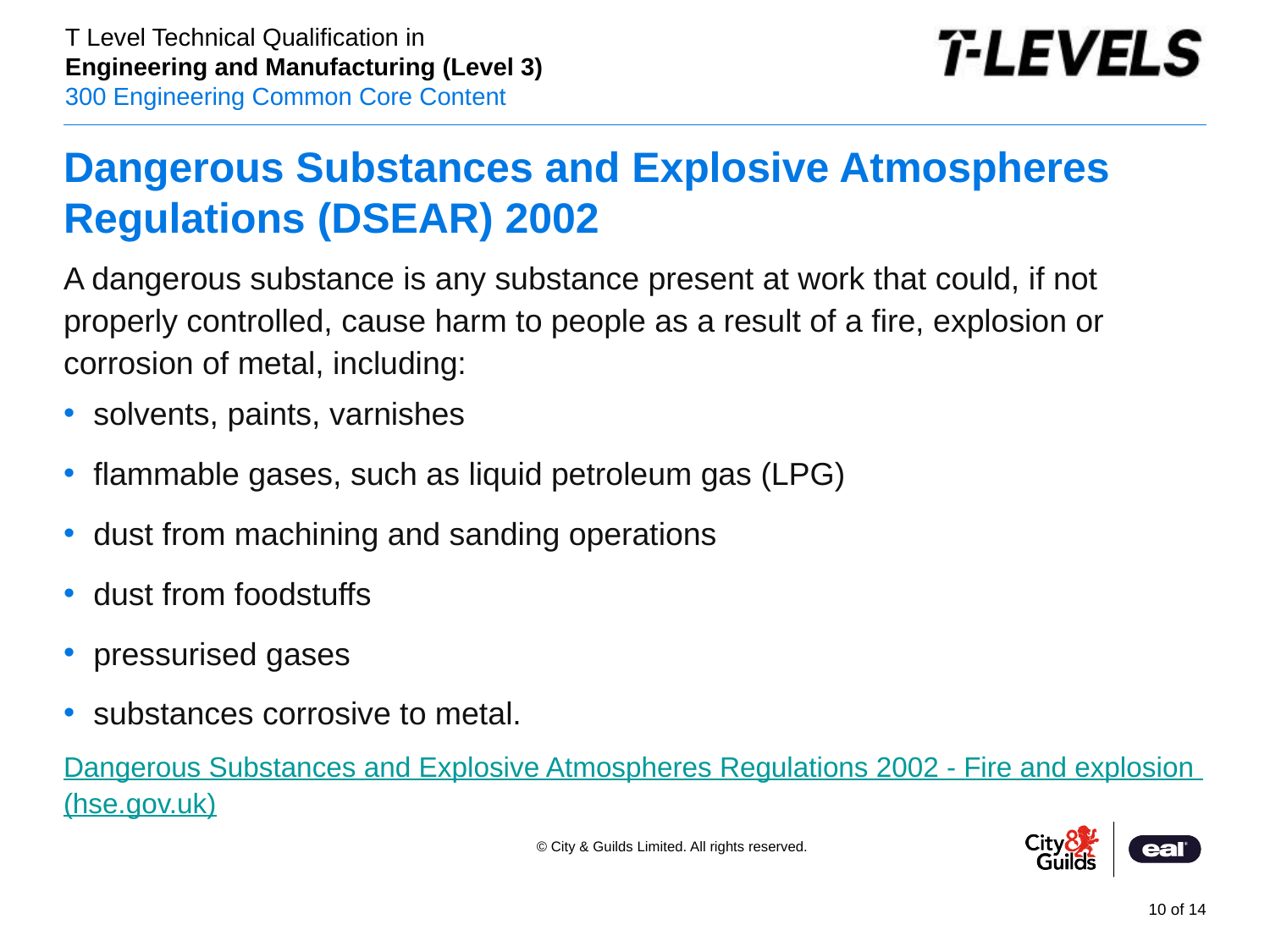

# Dangerous Substances and Explosive Atmospheres Regulations (DSEAR) 2002
A dangerous substance is any substance present at work that could, if not properly controlled, cause harm to people as a result of a fire, explosion or corrosion of metal, including:
solvents, paints, varnishes
flammable gases, such as liquid petroleum gas (LPG)
dust from machining and sanding operations
dust from foodstuffs
pressurised gases
substances corrosive to metal.
Dangerous Substances and Explosive Atmospheres Regulations 2002 - Fire and explosion (hse.gov.uk)